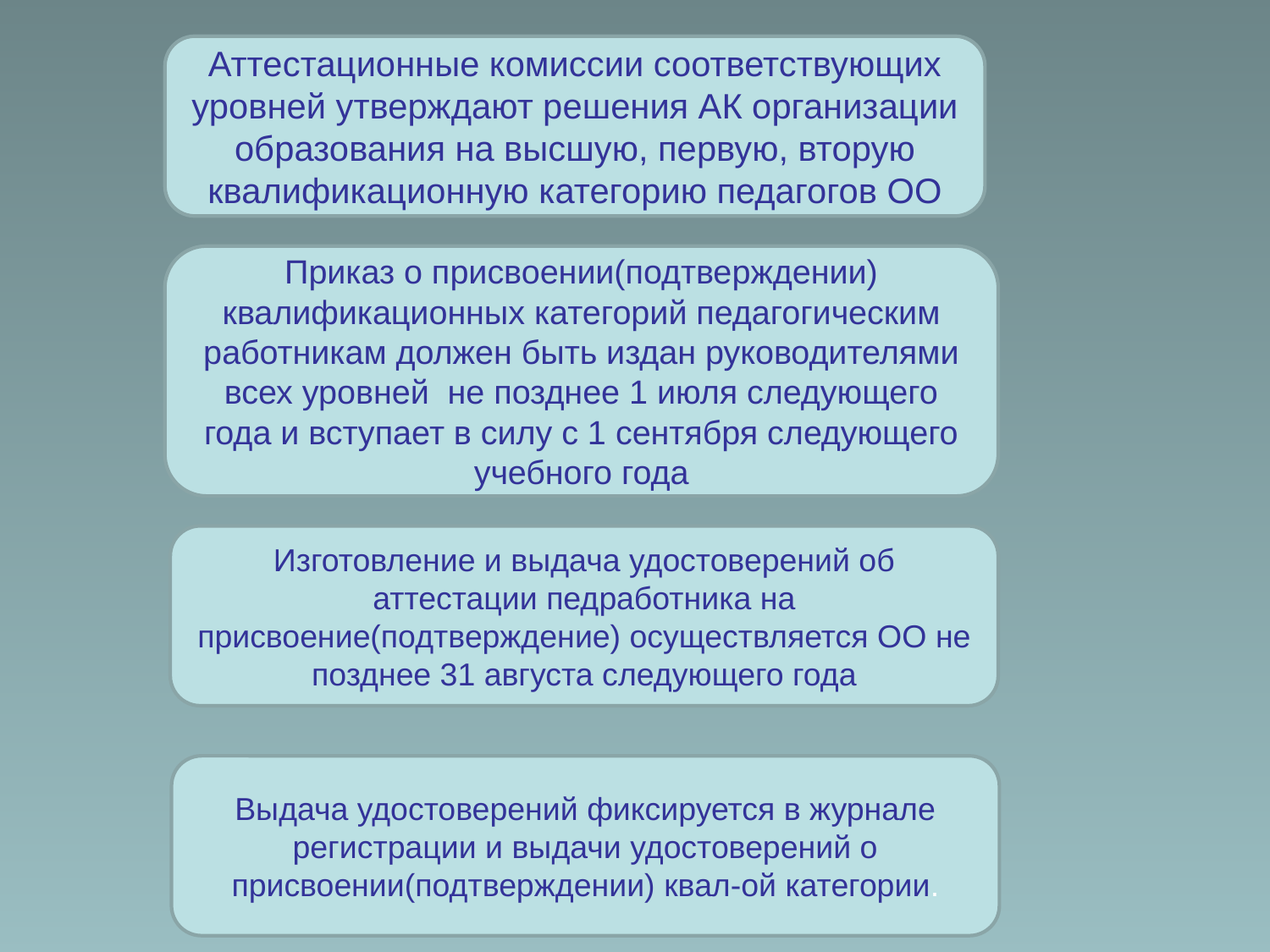

Аттестационные комиссии соответствующих уровней утверждают решения АК организации образования на высшую, первую, вторую квалификационную категорию педагогов ОО
Приказ о присвоении(подтверждении) квалификационных категорий педагогическим работникам должен быть издан руководителями всех уровней  не позднее 1 июля следующего года и вступает в силу с 1 сентября следующего учебного года
Изготовление и выдача удостоверений об аттестации педработника на присвоение(подтверждение) осуществляется ОО не позднее 31 августа следующего года
Выдача удостоверений фиксируется в журнале регистрации и выдачи удостоверений о присвоении(подтверждении) квал-ой категории.